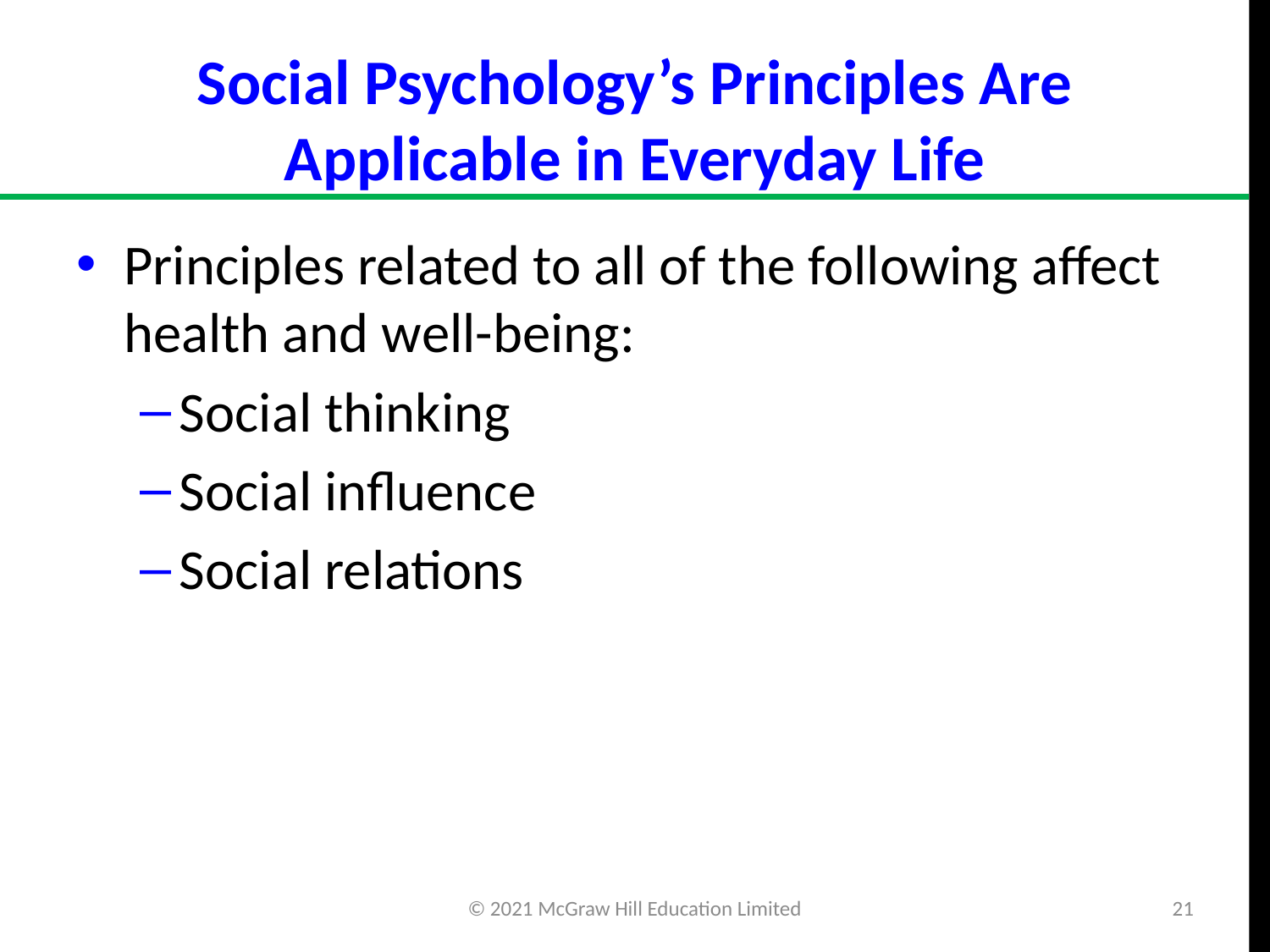

# Social Psychology’s Principles Are Applicable in Everyday Life
Principles related to all of the following affect health and well-being:
Social thinking
Social influence
Social relations

© 2021 McGraw Hill Education Limited
21